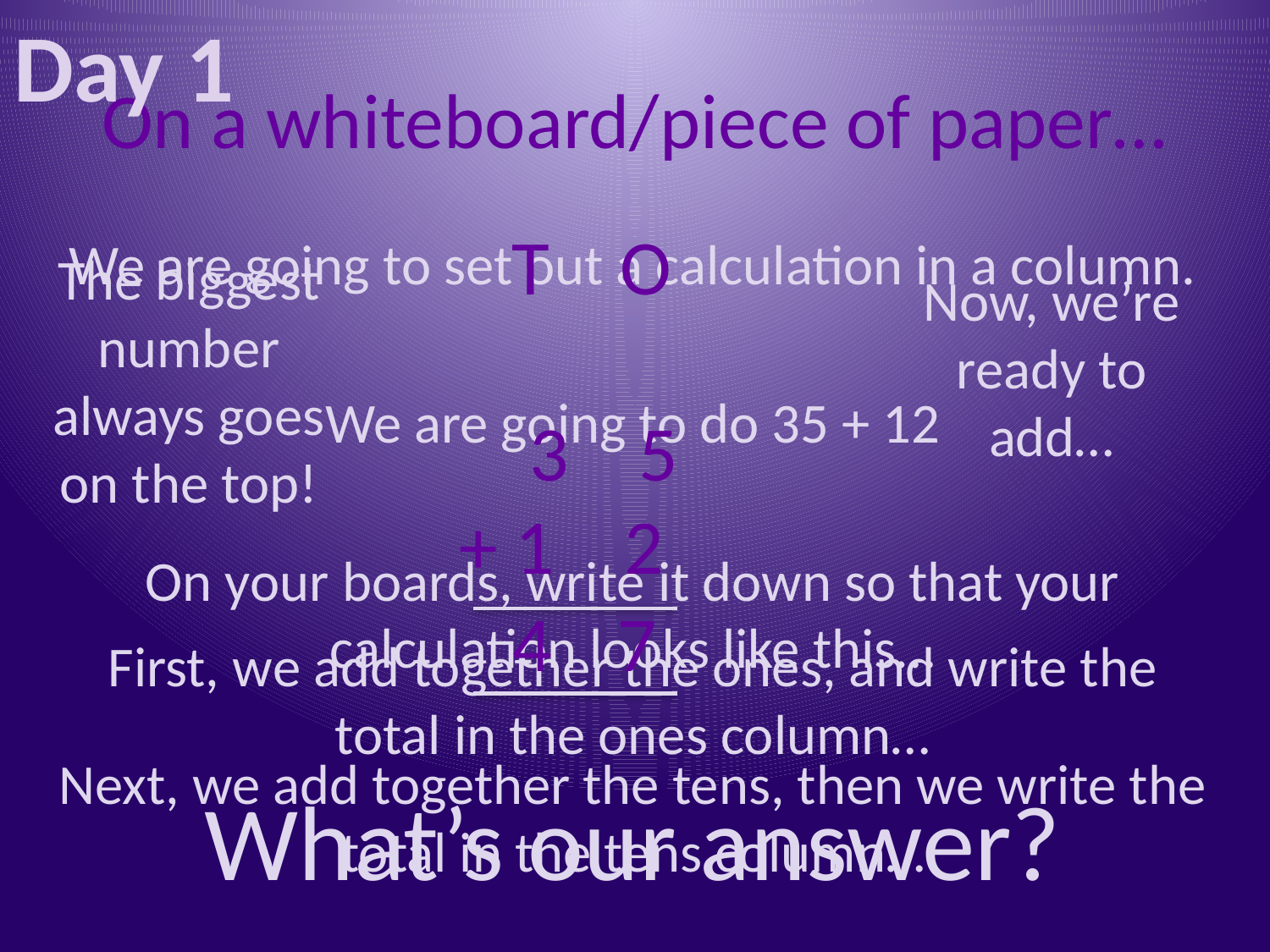

Day 1
# On a whiteboard/piece of paper…
   T    O

    3    5
+ 1    2

We are going to set out a calculation in a column.

We are going to do 35 + 12

On your boards, write it down so that your calculation looks like this…
The biggest number always goes on the top!
Now, we’re ready to add…
4
7
First, we add together the ones, and write the total in the ones column…
Next, we add together the tens, then we write the total in the tens column…
What’s our answer?